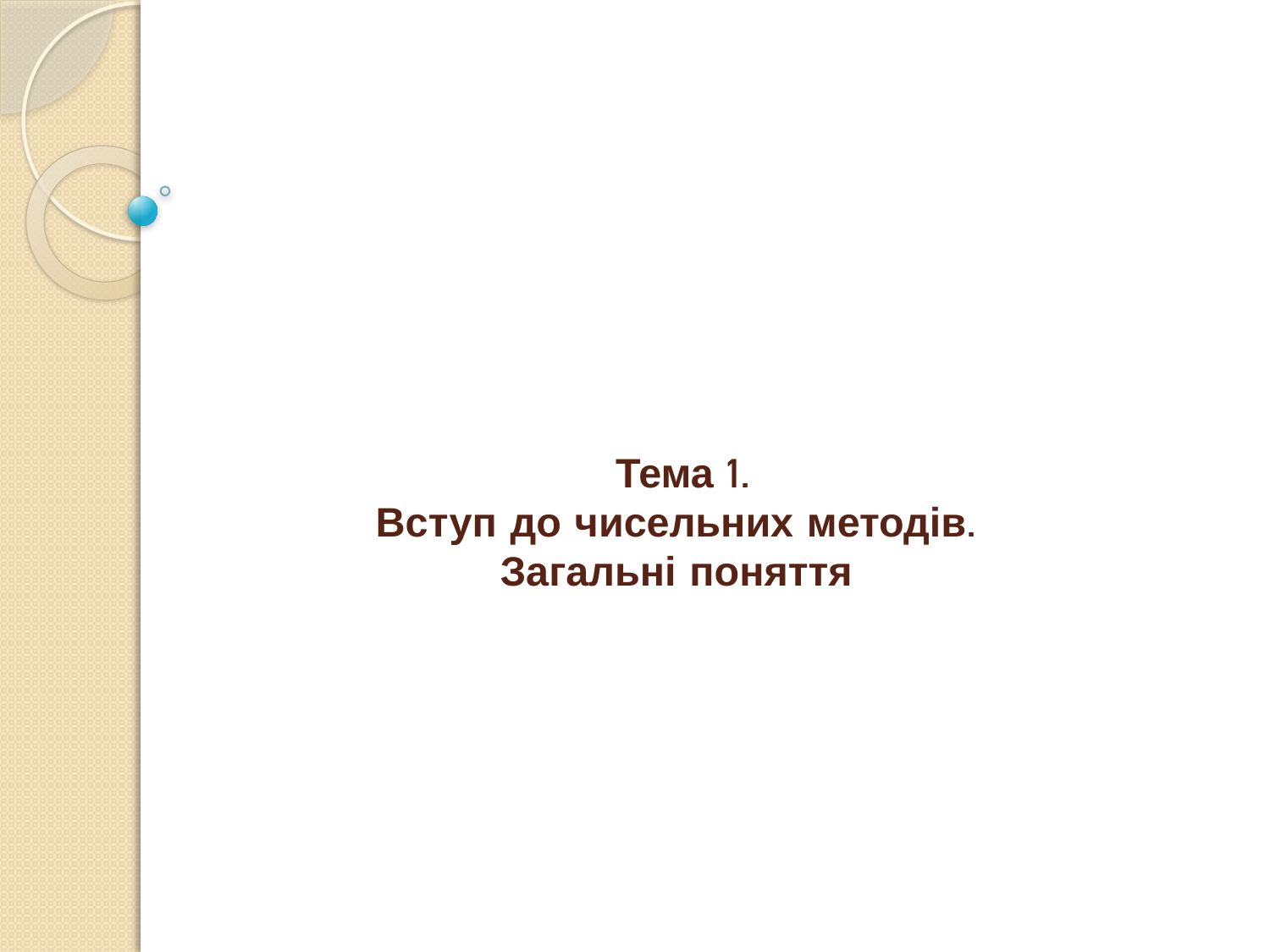

# Тема 1. Вступ до чисельних методів. Загальні поняття